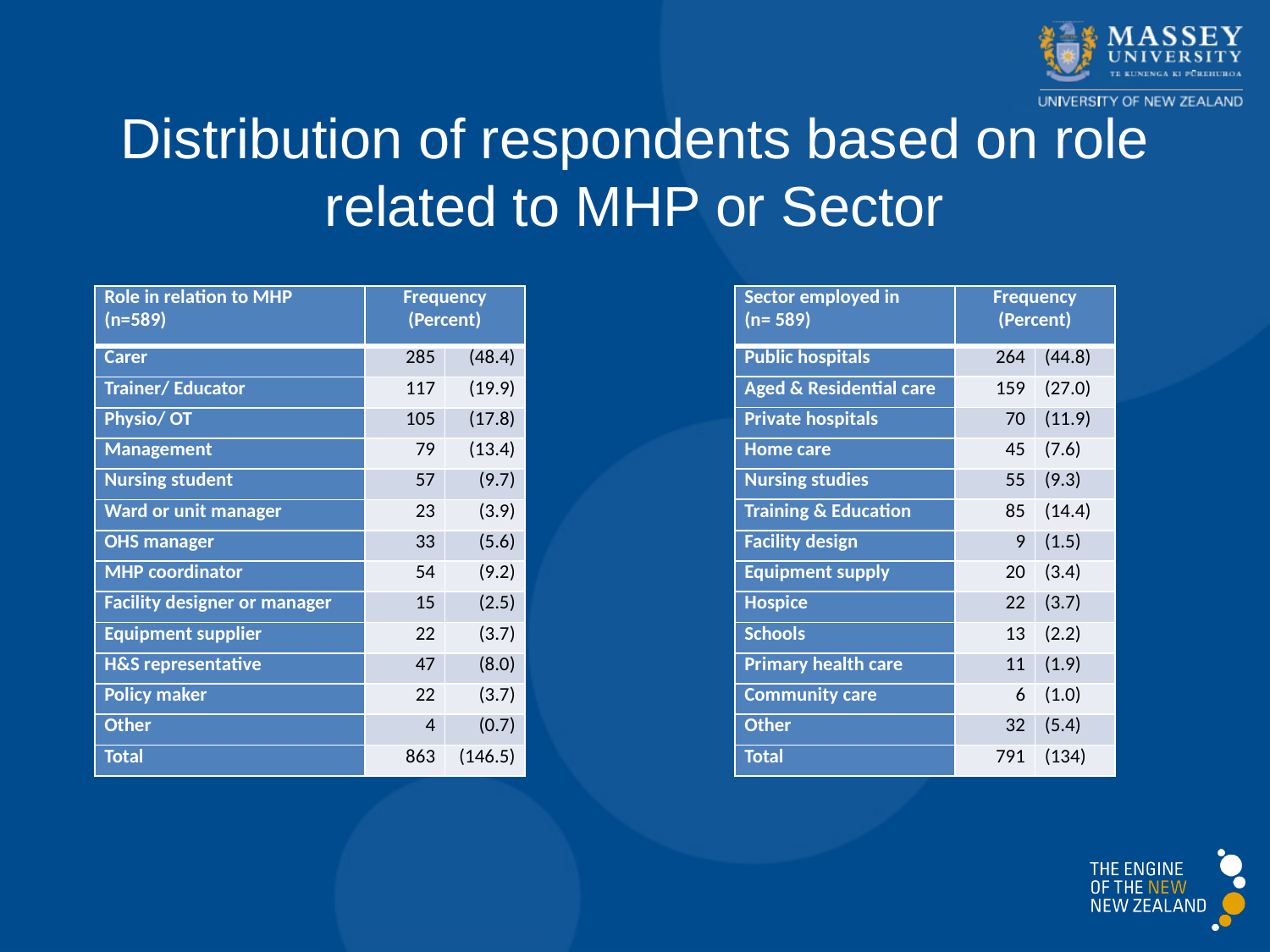

Distribution of respondents based on role related to MHP or Sector

| Role in relation to MHP (n=589) | Frequency (Percent) |  |
| --- | --- | --- |
| Carer | 285 | (48.4) |
| Trainer/ Educator | 117 | (19.9) |
| Physio/ OT | 105 | (17.8) |
| Management | 79 | (13.4) |
| Nursing student | 57 | (9.7) |
| Ward or unit manager | 23 | (3.9) |
| OHS manager | 33 | (5.6) |
| MHP coordinator | 54 | (9.2) |
| Facility designer or manager | 15 | (2.5) |
| Equipment supplier | 22 | (3.7) |
| H&S representative | 47 | (8.0) |
| Policy maker | 22 | (3.7) |
| Other | 4 | (0.7) |
| Total | 863 | (146.5) |
| Sector employed in (n= 589) | Frequency (Percent) |  |
| --- | --- | --- |
| Public hospitals | 264 | (44.8) |
| Aged & Residential care | 159 | (27.0) |
| Private hospitals | 70 | (11.9) |
| Home care | 45 | (7.6) |
| Nursing studies | 55 | (9.3) |
| Training & Education | 85 | (14.4) |
| Facility design | 9 | (1.5) |
| Equipment supply | 20 | (3.4) |
| Hospice | 22 | (3.7) |
| Schools | 13 | (2.2) |
| Primary health care | 11 | (1.9) |
| Community care | 6 | (1.0) |
| Other | 32 | (5.4) |
| Total | 791 | (134) |